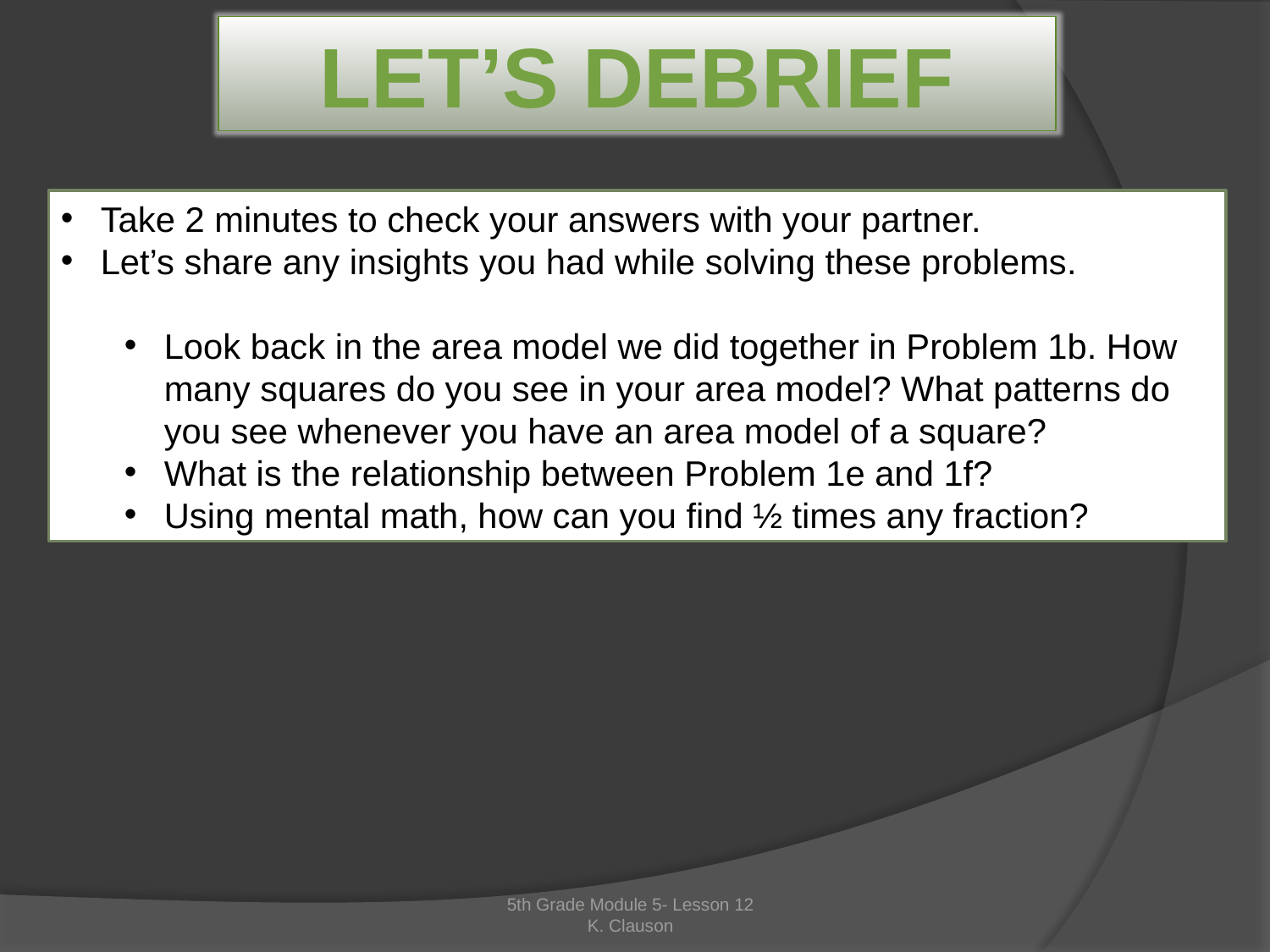

LET’S Debrief
Take 2 minutes to check your answers with your partner.
Let’s share any insights you had while solving these problems.

Look back in the area model we did together in Problem 1b. How many squares do you see in your area model? What patterns do you see whenever you have an area model of a square?
What is the relationship between Problem 1e and 1f?
Using mental math, how can you find ½ times any fraction?
5th Grade Module 5- Lesson 12
K. Clauson